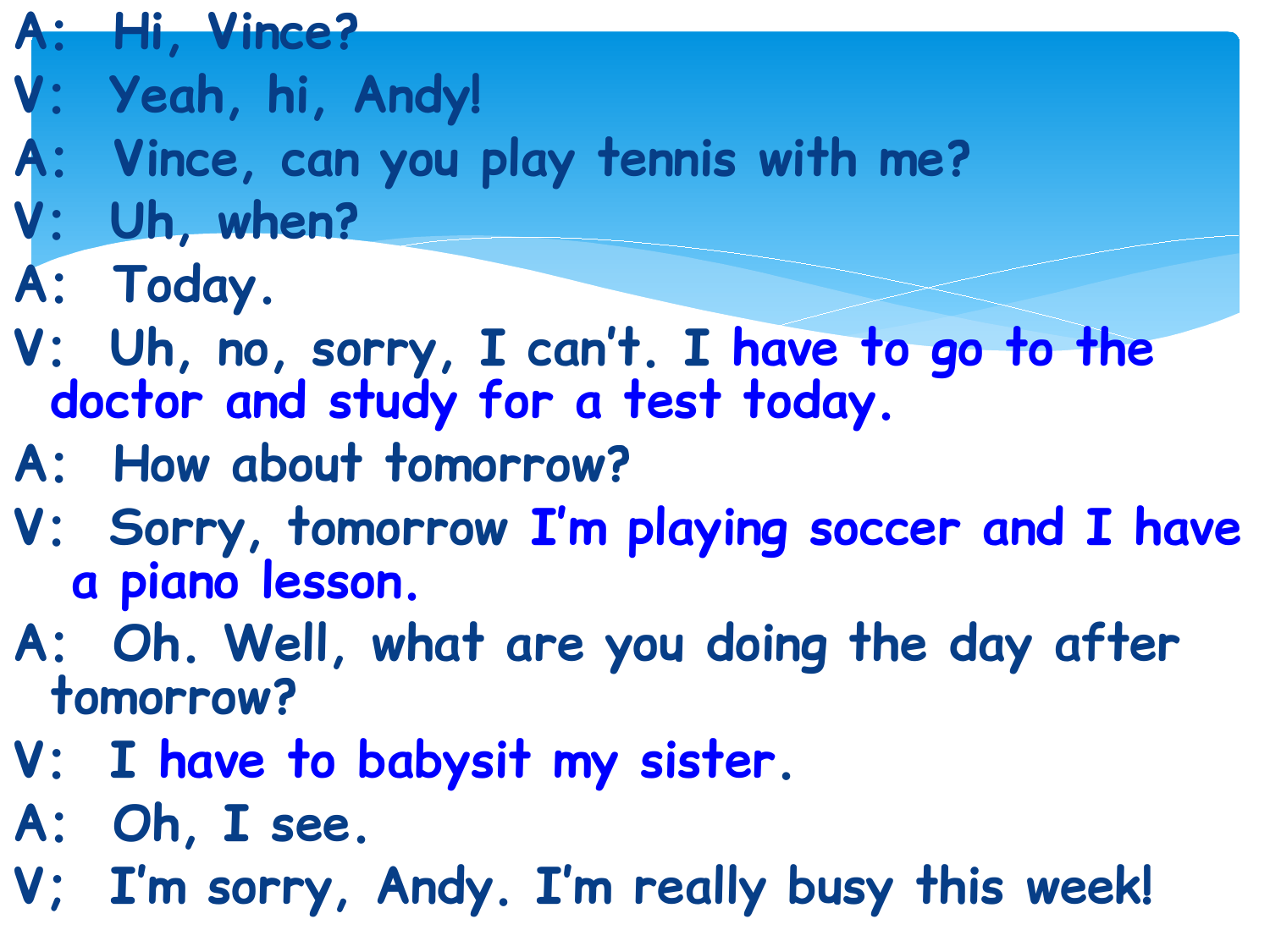

A:  Hi, Vince?
V:  Yeah, hi, Andy!
A:  Vince, can you play tennis with me?
V:  Uh, when?
A:  Today.
V:  Uh, no, sorry, I can’t. I have to go to the   doctor and study for a test today.
A:  How about tomorrow?
V:  Sorry, tomorrow I’m playing soccer and I have  a piano lesson.
A:  Oh. Well, what are you doing the day after tomorrow?
V:  I have to babysit my sister.
A:  Oh, I see.
V;  I’m sorry, Andy. I’m really busy this week!